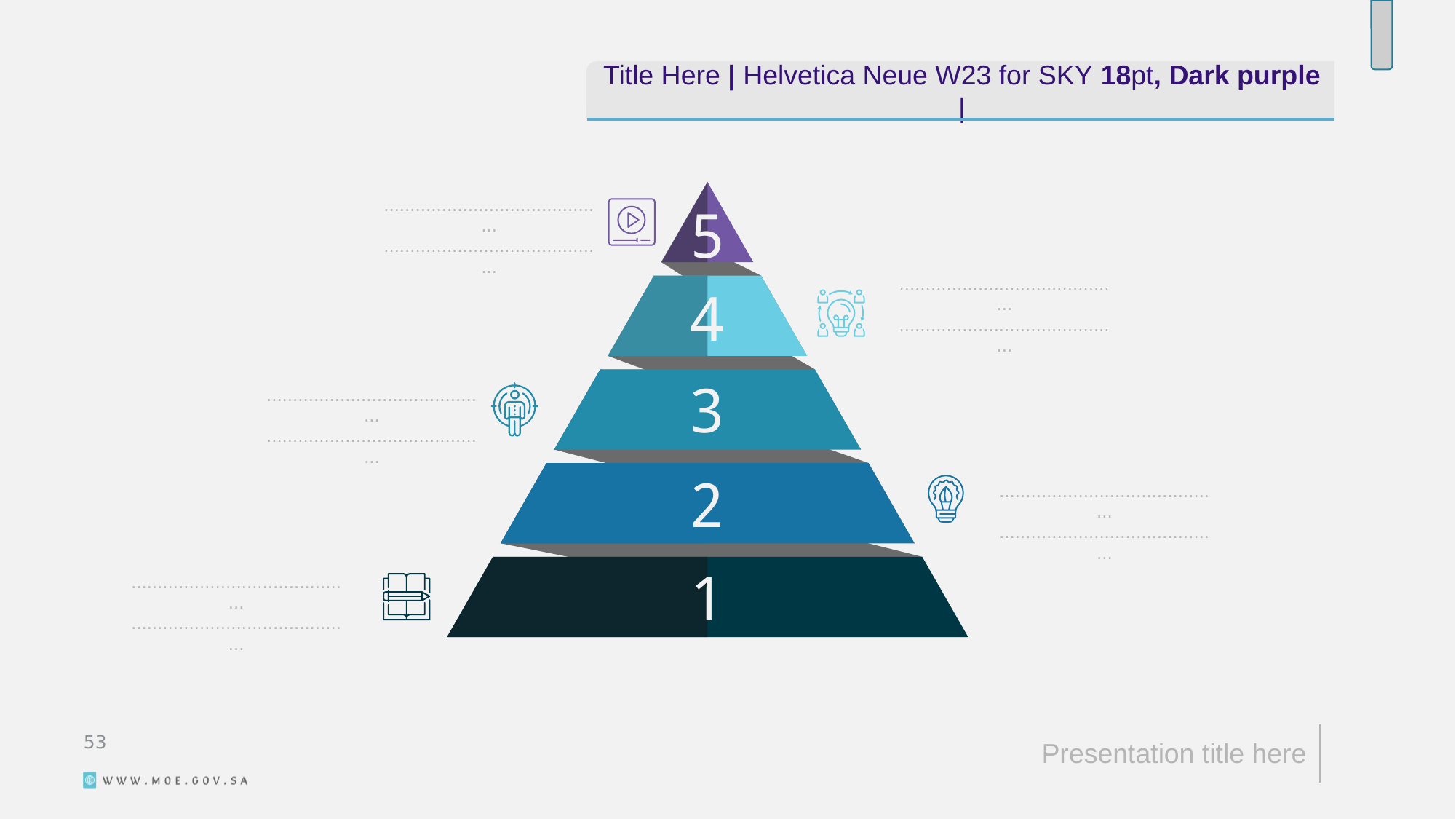

Title Here | Helvetica Neue W23 for SKY 18pt, Dark purple |

5

...........................................
...........................................

4

...........................................
...........................................

3

...........................................
...........................................
2

...........................................
...........................................
1

...........................................
...........................................
53
Presentation title here